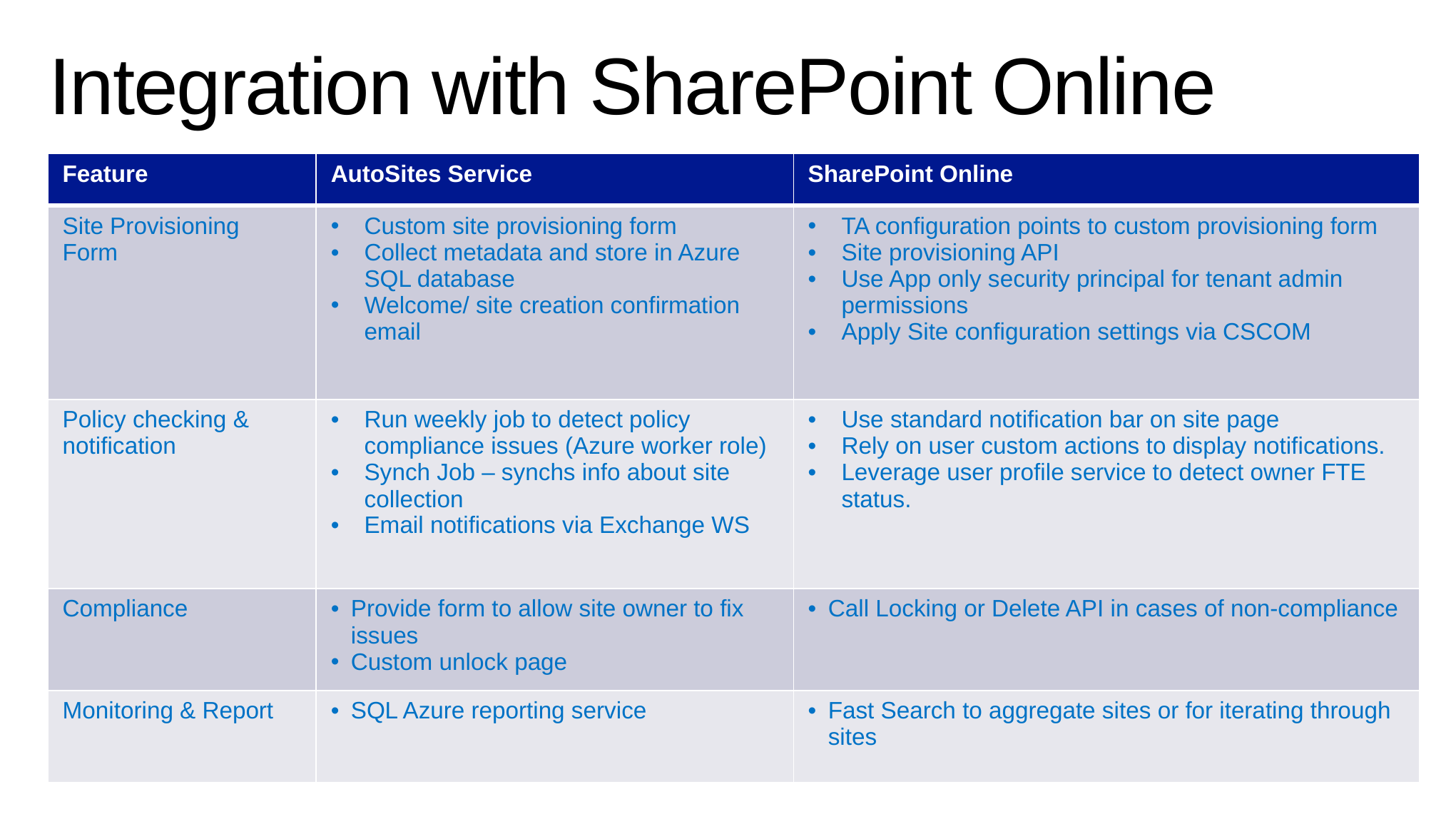

# Integration with SharePoint Online
| Feature | AutoSites Service | SharePoint Online |
| --- | --- | --- |
| Site Provisioning Form | Custom site provisioning form Collect metadata and store in Azure SQL database Welcome/ site creation confirmation email | TA configuration points to custom provisioning form Site provisioning API Use App only security principal for tenant admin permissions Apply Site configuration settings via CSCOM |
| Policy checking & notification | Run weekly job to detect policy compliance issues (Azure worker role) Synch Job – synchs info about site collection Email notifications via Exchange WS | Use standard notification bar on site page Rely on user custom actions to display notifications. Leverage user profile service to detect owner FTE status. |
| Compliance | Provide form to allow site owner to fix issues Custom unlock page | Call Locking or Delete API in cases of non-compliance |
| Monitoring & Report | SQL Azure reporting service | Fast Search to aggregate sites or for iterating through sites |